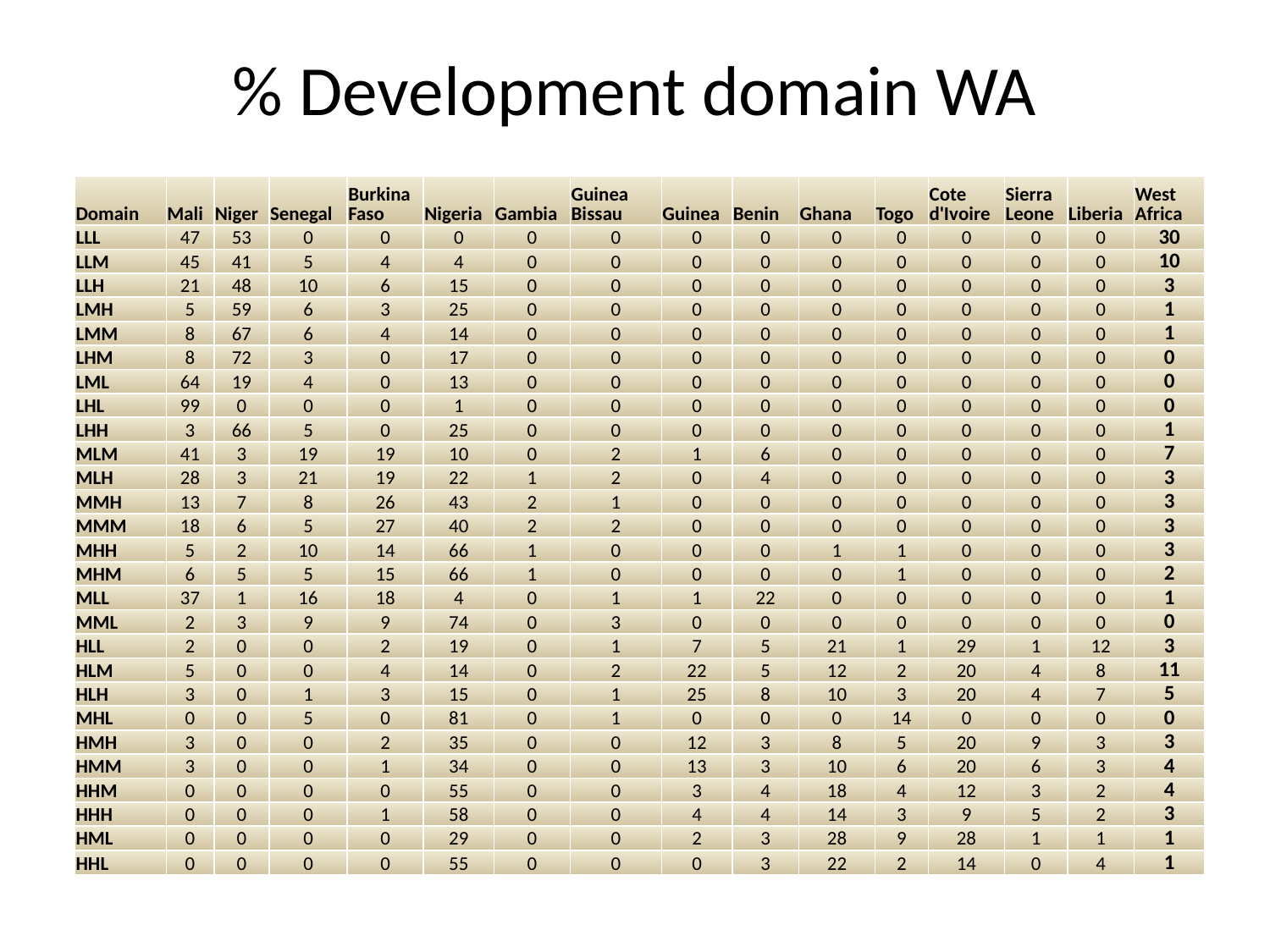

# % Development domain WA
| Domain | Mali | Niger | Senegal | Burkina Faso | Nigeria | Gambia | Guinea Bissau | Guinea | Benin | Ghana | Togo | Cote d'Ivoire | Sierra Leone | Liberia | West Africa |
| --- | --- | --- | --- | --- | --- | --- | --- | --- | --- | --- | --- | --- | --- | --- | --- |
| LLL | 47 | 53 | 0 | 0 | 0 | 0 | 0 | 0 | 0 | 0 | 0 | 0 | 0 | 0 | 30 |
| LLM | 45 | 41 | 5 | 4 | 4 | 0 | 0 | 0 | 0 | 0 | 0 | 0 | 0 | 0 | 10 |
| LLH | 21 | 48 | 10 | 6 | 15 | 0 | 0 | 0 | 0 | 0 | 0 | 0 | 0 | 0 | 3 |
| LMH | 5 | 59 | 6 | 3 | 25 | 0 | 0 | 0 | 0 | 0 | 0 | 0 | 0 | 0 | 1 |
| LMM | 8 | 67 | 6 | 4 | 14 | 0 | 0 | 0 | 0 | 0 | 0 | 0 | 0 | 0 | 1 |
| LHM | 8 | 72 | 3 | 0 | 17 | 0 | 0 | 0 | 0 | 0 | 0 | 0 | 0 | 0 | 0 |
| LML | 64 | 19 | 4 | 0 | 13 | 0 | 0 | 0 | 0 | 0 | 0 | 0 | 0 | 0 | 0 |
| LHL | 99 | 0 | 0 | 0 | 1 | 0 | 0 | 0 | 0 | 0 | 0 | 0 | 0 | 0 | 0 |
| LHH | 3 | 66 | 5 | 0 | 25 | 0 | 0 | 0 | 0 | 0 | 0 | 0 | 0 | 0 | 1 |
| MLM | 41 | 3 | 19 | 19 | 10 | 0 | 2 | 1 | 6 | 0 | 0 | 0 | 0 | 0 | 7 |
| MLH | 28 | 3 | 21 | 19 | 22 | 1 | 2 | 0 | 4 | 0 | 0 | 0 | 0 | 0 | 3 |
| MMH | 13 | 7 | 8 | 26 | 43 | 2 | 1 | 0 | 0 | 0 | 0 | 0 | 0 | 0 | 3 |
| MMM | 18 | 6 | 5 | 27 | 40 | 2 | 2 | 0 | 0 | 0 | 0 | 0 | 0 | 0 | 3 |
| MHH | 5 | 2 | 10 | 14 | 66 | 1 | 0 | 0 | 0 | 1 | 1 | 0 | 0 | 0 | 3 |
| MHM | 6 | 5 | 5 | 15 | 66 | 1 | 0 | 0 | 0 | 0 | 1 | 0 | 0 | 0 | 2 |
| MLL | 37 | 1 | 16 | 18 | 4 | 0 | 1 | 1 | 22 | 0 | 0 | 0 | 0 | 0 | 1 |
| MML | 2 | 3 | 9 | 9 | 74 | 0 | 3 | 0 | 0 | 0 | 0 | 0 | 0 | 0 | 0 |
| HLL | 2 | 0 | 0 | 2 | 19 | 0 | 1 | 7 | 5 | 21 | 1 | 29 | 1 | 12 | 3 |
| HLM | 5 | 0 | 0 | 4 | 14 | 0 | 2 | 22 | 5 | 12 | 2 | 20 | 4 | 8 | 11 |
| HLH | 3 | 0 | 1 | 3 | 15 | 0 | 1 | 25 | 8 | 10 | 3 | 20 | 4 | 7 | 5 |
| MHL | 0 | 0 | 5 | 0 | 81 | 0 | 1 | 0 | 0 | 0 | 14 | 0 | 0 | 0 | 0 |
| HMH | 3 | 0 | 0 | 2 | 35 | 0 | 0 | 12 | 3 | 8 | 5 | 20 | 9 | 3 | 3 |
| HMM | 3 | 0 | 0 | 1 | 34 | 0 | 0 | 13 | 3 | 10 | 6 | 20 | 6 | 3 | 4 |
| HHM | 0 | 0 | 0 | 0 | 55 | 0 | 0 | 3 | 4 | 18 | 4 | 12 | 3 | 2 | 4 |
| HHH | 0 | 0 | 0 | 1 | 58 | 0 | 0 | 4 | 4 | 14 | 3 | 9 | 5 | 2 | 3 |
| HML | 0 | 0 | 0 | 0 | 29 | 0 | 0 | 2 | 3 | 28 | 9 | 28 | 1 | 1 | 1 |
| HHL | 0 | 0 | 0 | 0 | 55 | 0 | 0 | 0 | 3 | 22 | 2 | 14 | 0 | 4 | 1 |